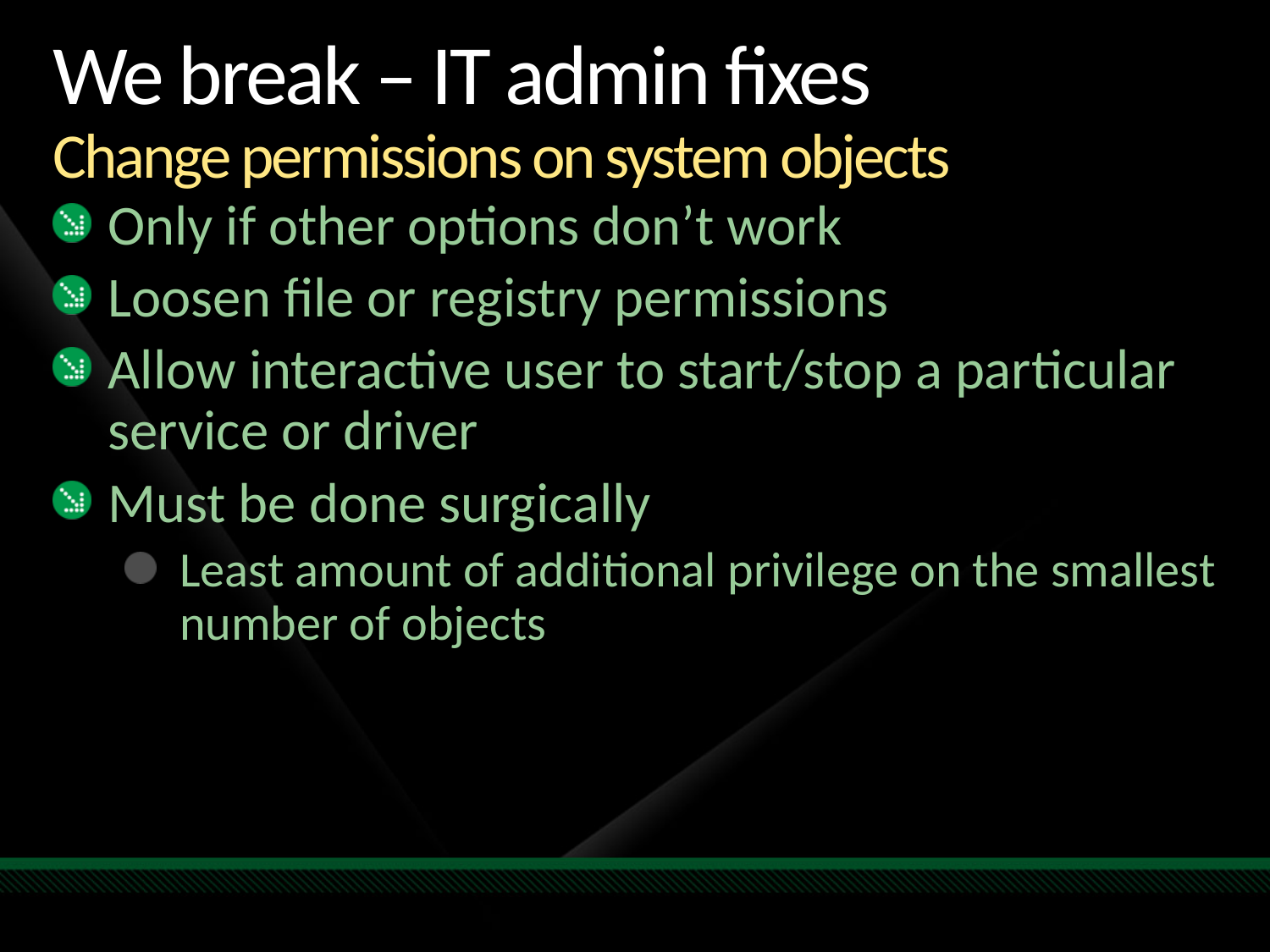

# We break – IT admin fixes Change permissions on system objects
Only if other options don’t work
Loosen file or registry permissions
Allow interactive user to start/stop a particular service or driver
Must be done surgically
Least amount of additional privilege on the smallest number of objects